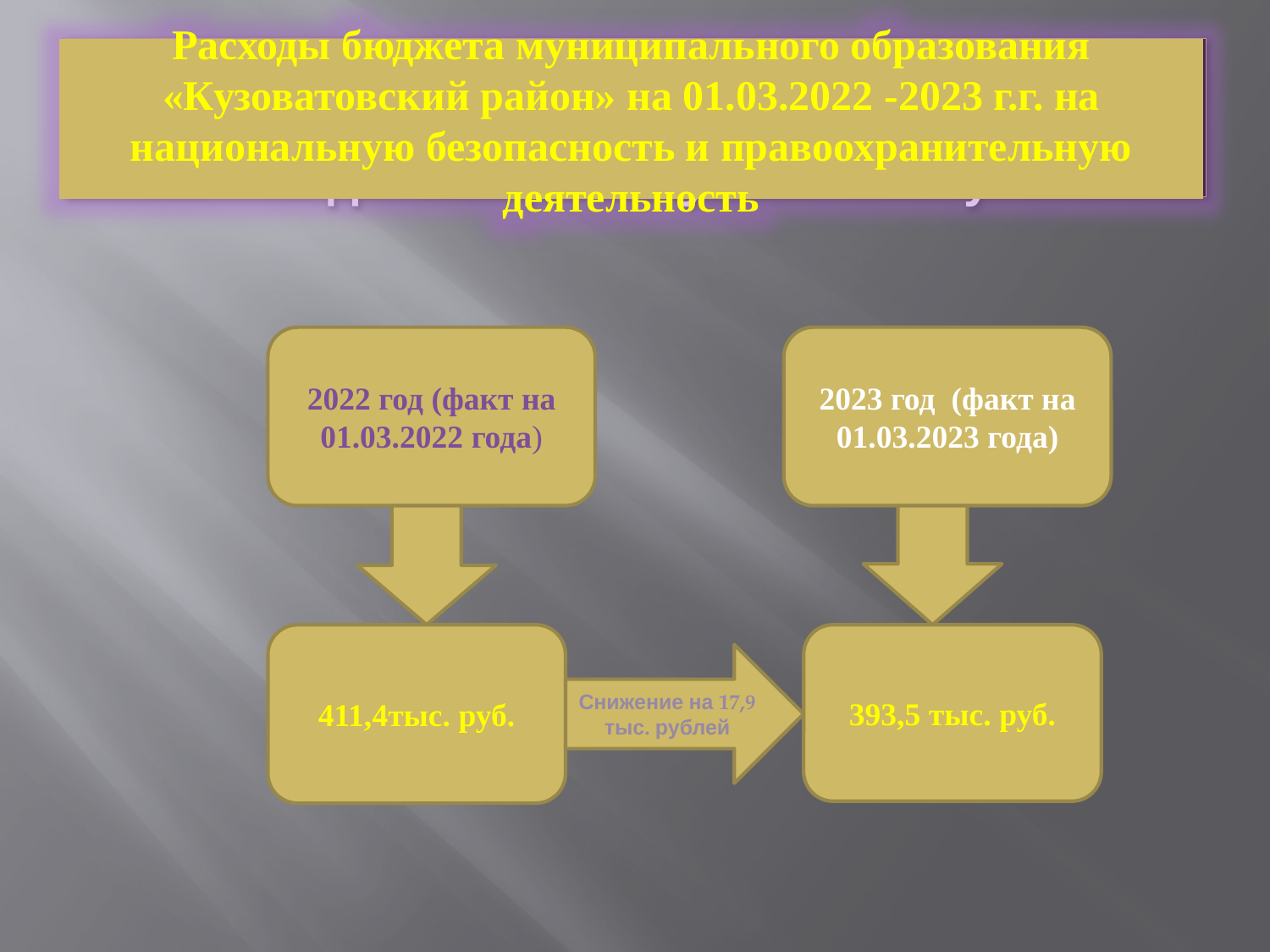

# Расходы бюджета муниципального образования «Кузоватовский район» на 2014 год на социальную политику
Расходы бюджета муниципального образования «Кузоватовский район» на 01.03.2022 -2023 г.г. на национальную безопасность и правоохранительную деятельность
2022 год (факт на 01.03.2022 года)
2023 год  (факт на 01.03.2023 года)

411,4тыс. руб.
393,5 тыс. руб.
Снижение на 17,9 тыс. рублей